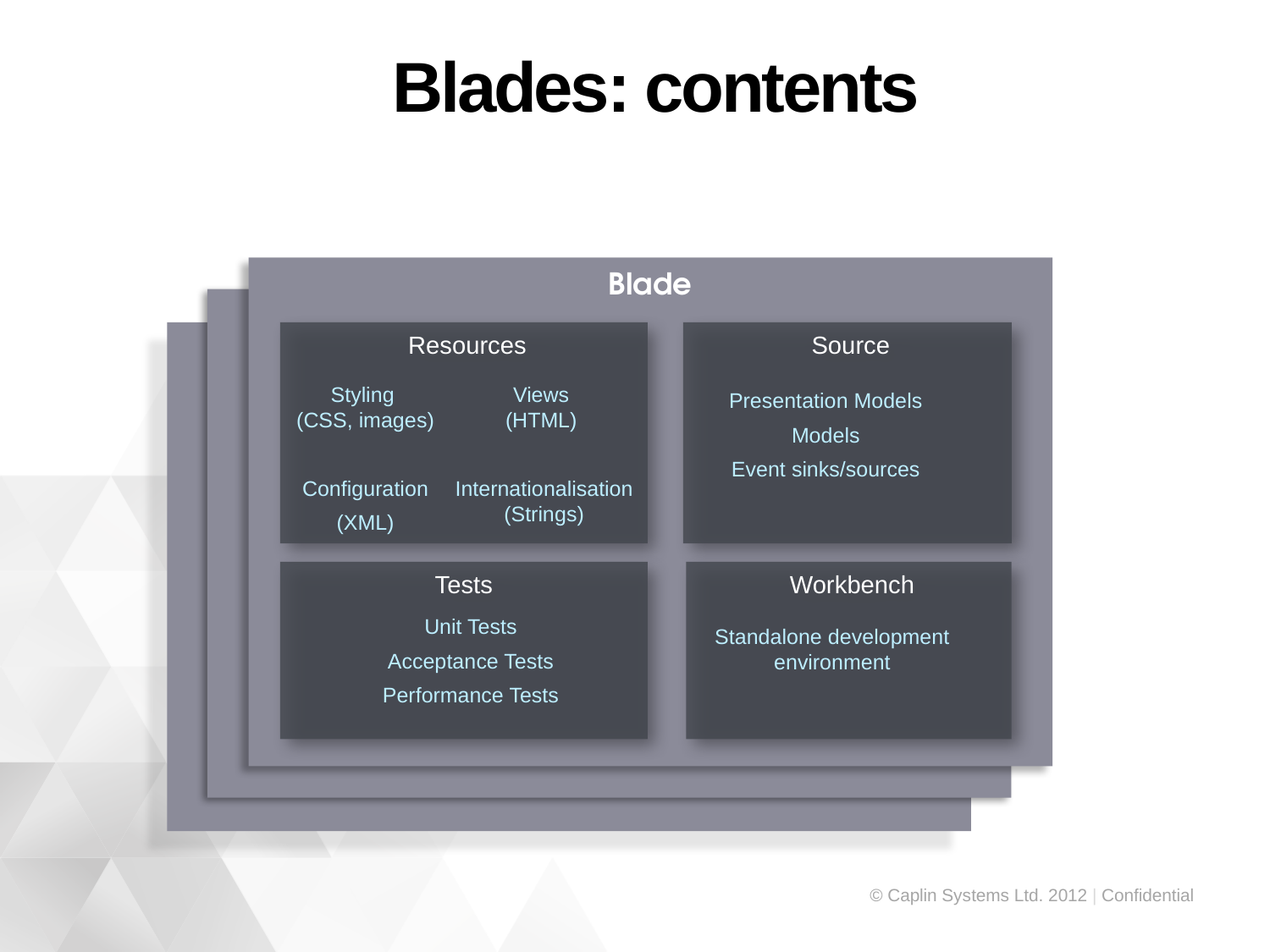

Blades: contents
Blade

Blade 1

HTML
XML
CSS
JS
 Resources
 Source
Tests
 Workbench
Styling
(CSS, images)

Configuration
(XML)
Views
(HTML)

Internationalisation
(Strings)
Presentation Models
Models
Event sinks/sources
Unit Tests
Acceptance Tests
Performance Tests
Standalone development environment
Blade

Blade